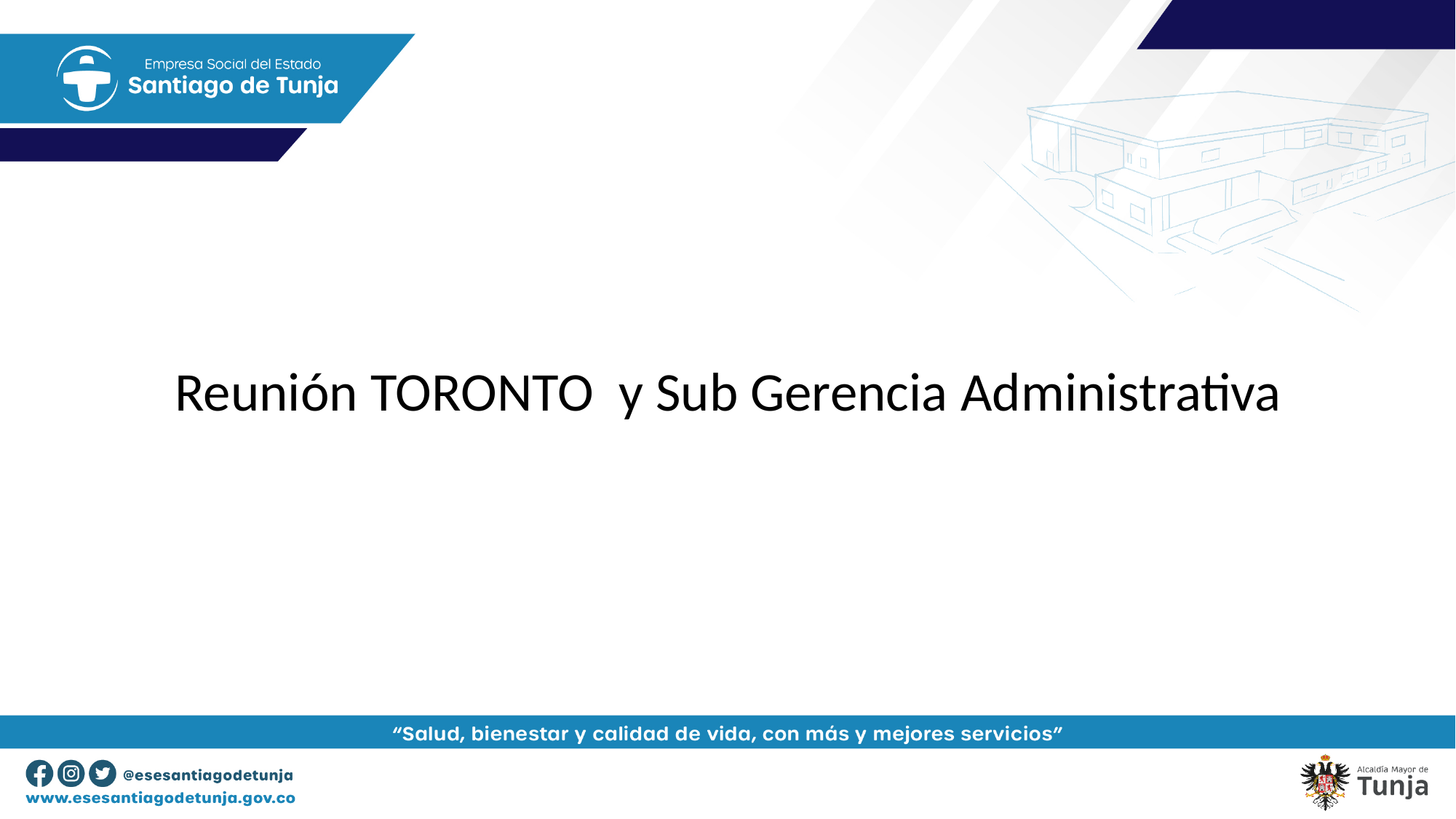

# Reunión TORONTO  y Sub Gerencia Administrativa